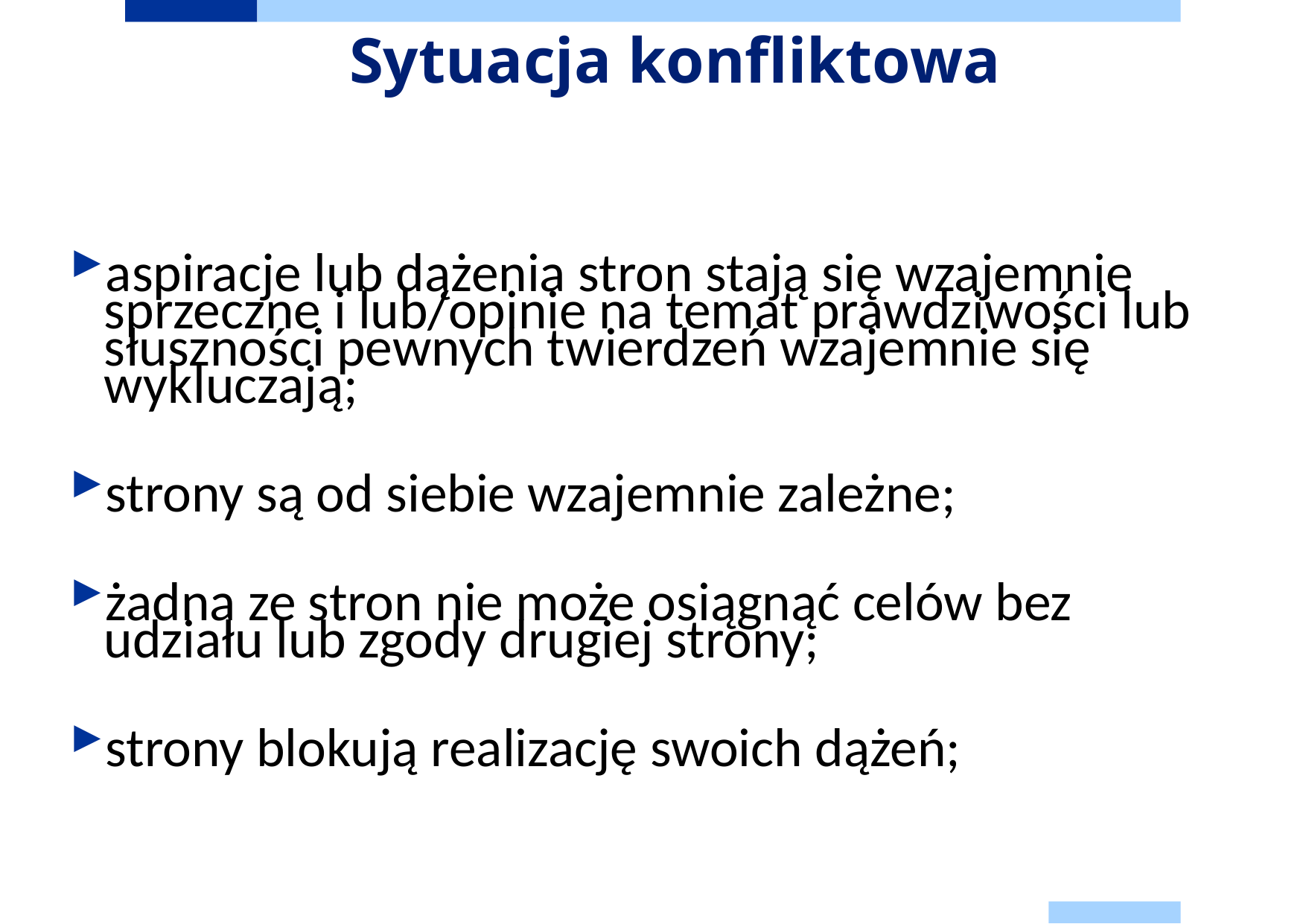

# Sytuacja konfliktowa
aspiracje lub dążenia stron stają się wzajemnie sprzeczne i lub/opinie na temat prawdziwości lub słuszności pewnych twierdzeń wzajemnie się wykluczają;

strony są od siebie wzajemnie zależne;

żadna ze stron nie może osiągnąć celów bez udziału lub zgody drugiej strony;

strony blokują realizację swoich dążeń;